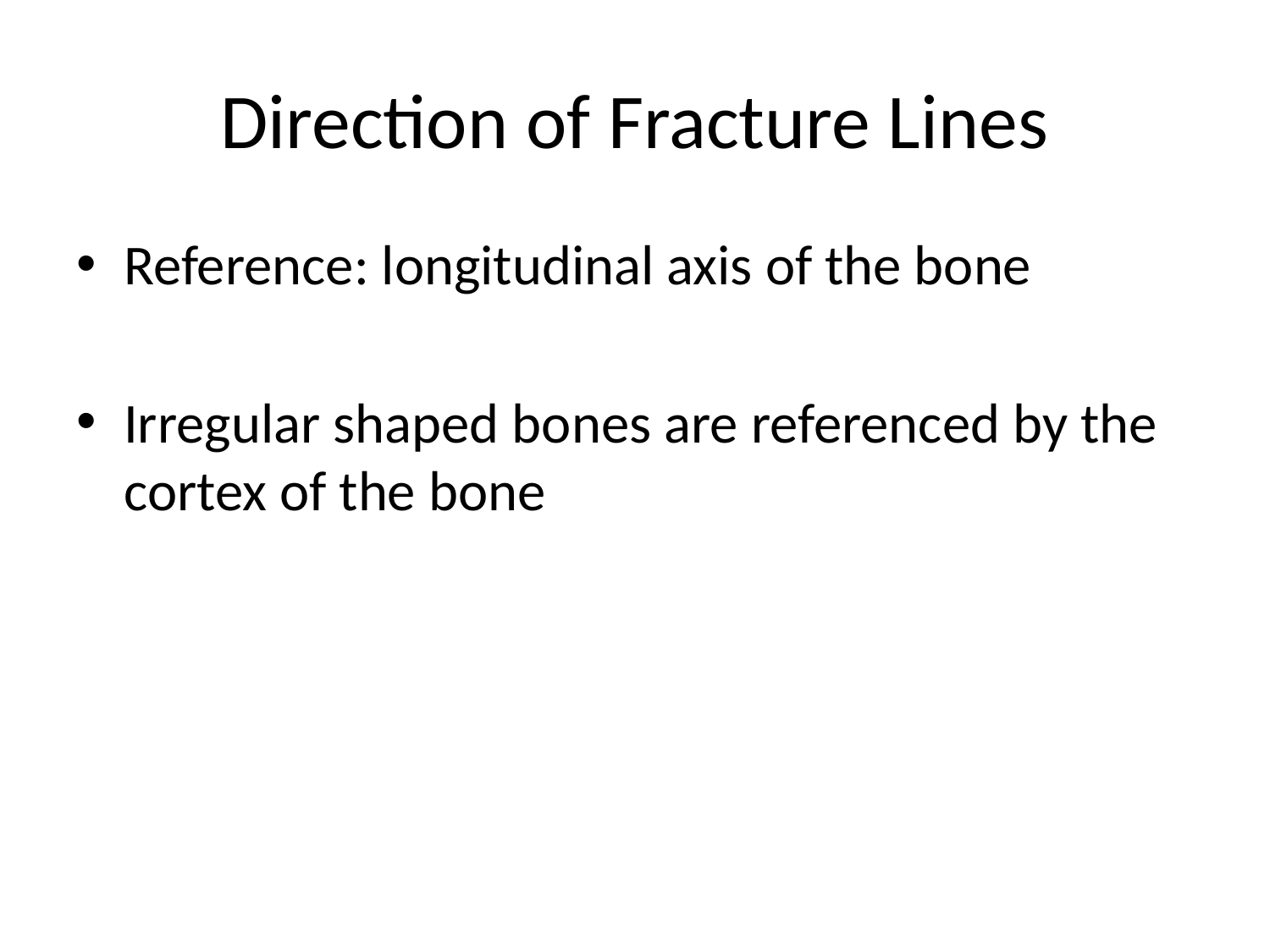

# Direction of Fracture Lines
Reference: longitudinal axis of the bone

Irregular shaped bones are referenced by the cortex of the bone